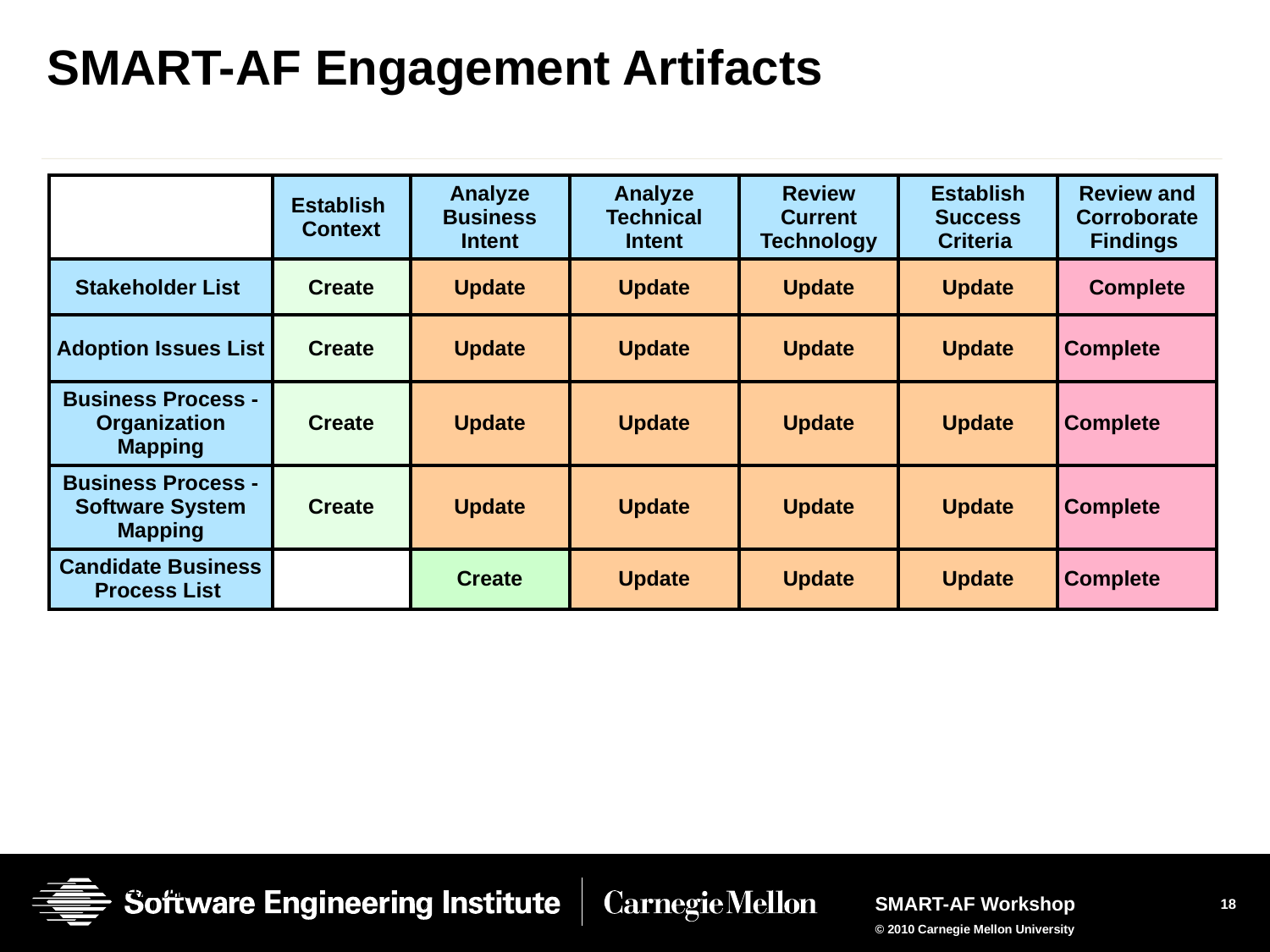

# SMART-AF Engagement Artifacts
|  | Establish Context | Analyze Business Intent | Analyze Technical Intent | Review Current Technology | Establish Success Criteria | Review and Corroborate Findings |
| --- | --- | --- | --- | --- | --- | --- |
| Stakeholder List | Create | Update | Update | Update | Update | Complete |
| Adoption Issues List | Create | Update | Update | Update | Update | Complete |
| Business Process -Organization Mapping | Create | Update | Update | Update | Update | Complete |
| Business Process -Software System Mapping | Create | Update | Update | Update | Update | Complete |
| Candidate Business Process List |  | Create | Update | Update | Update | Complete |
2/4/2013